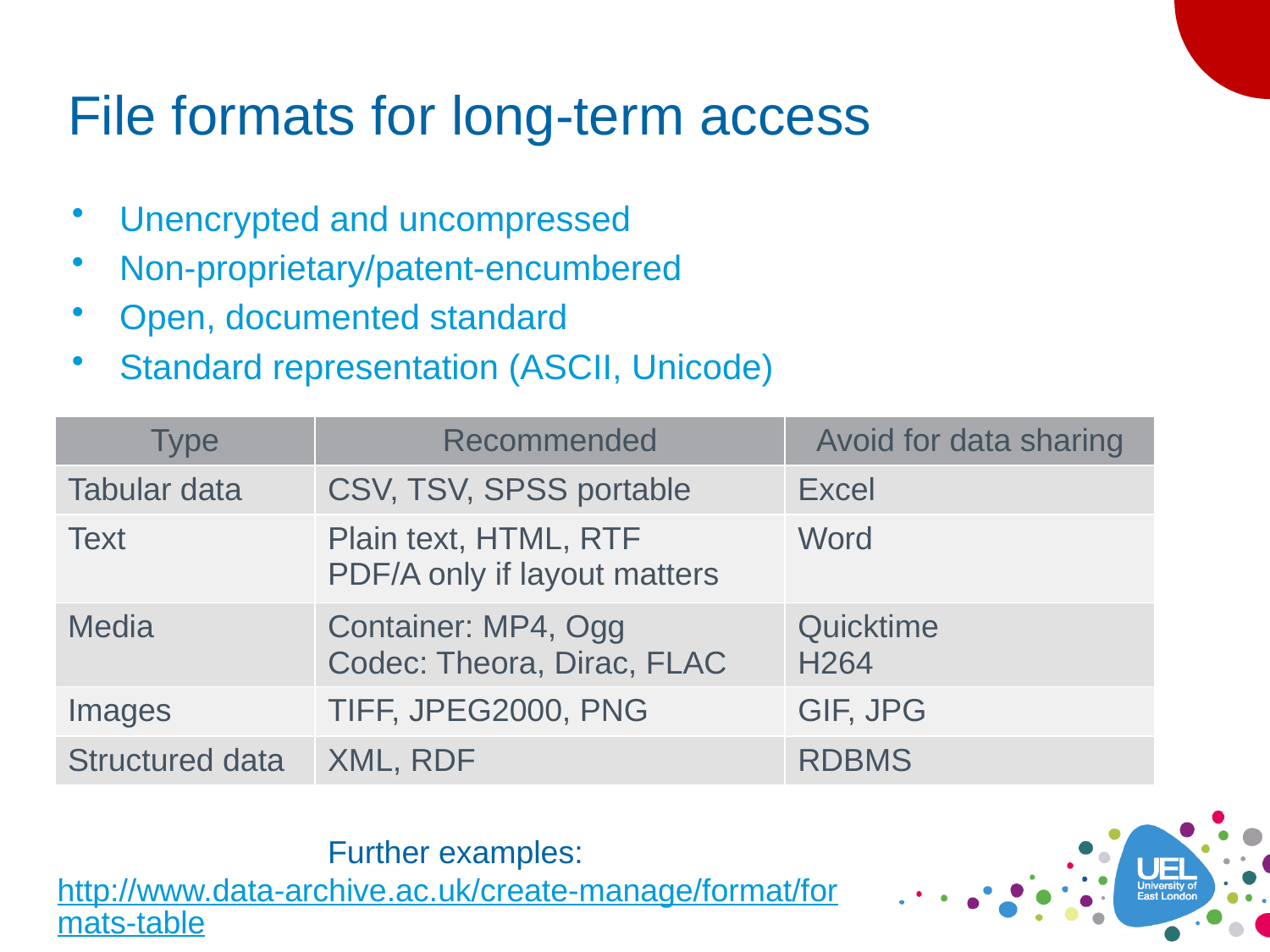

# File formats for long-term access
Unencrypted and uncompressed
Non-proprietary/patent-encumbered
Open, documented standard
Standard representation (ASCII, Unicode)

| Type | Recommended | Avoid for data sharing |
| --- | --- | --- |
| Tabular data | CSV, TSV, SPSS portable | Excel |
| Text | Plain text, HTML, RTF PDF/A only if layout matters | Word |
| Media | Container: MP4, Ogg Codec: Theora, Dirac, FLAC | Quicktime H264 |
| Images | TIFF, JPEG2000, PNG | GIF, JPG |
| Structured data | XML, RDF | RDBMS |
Further examples: http://www.data-archive.ac.uk/create-manage/format/formats-table